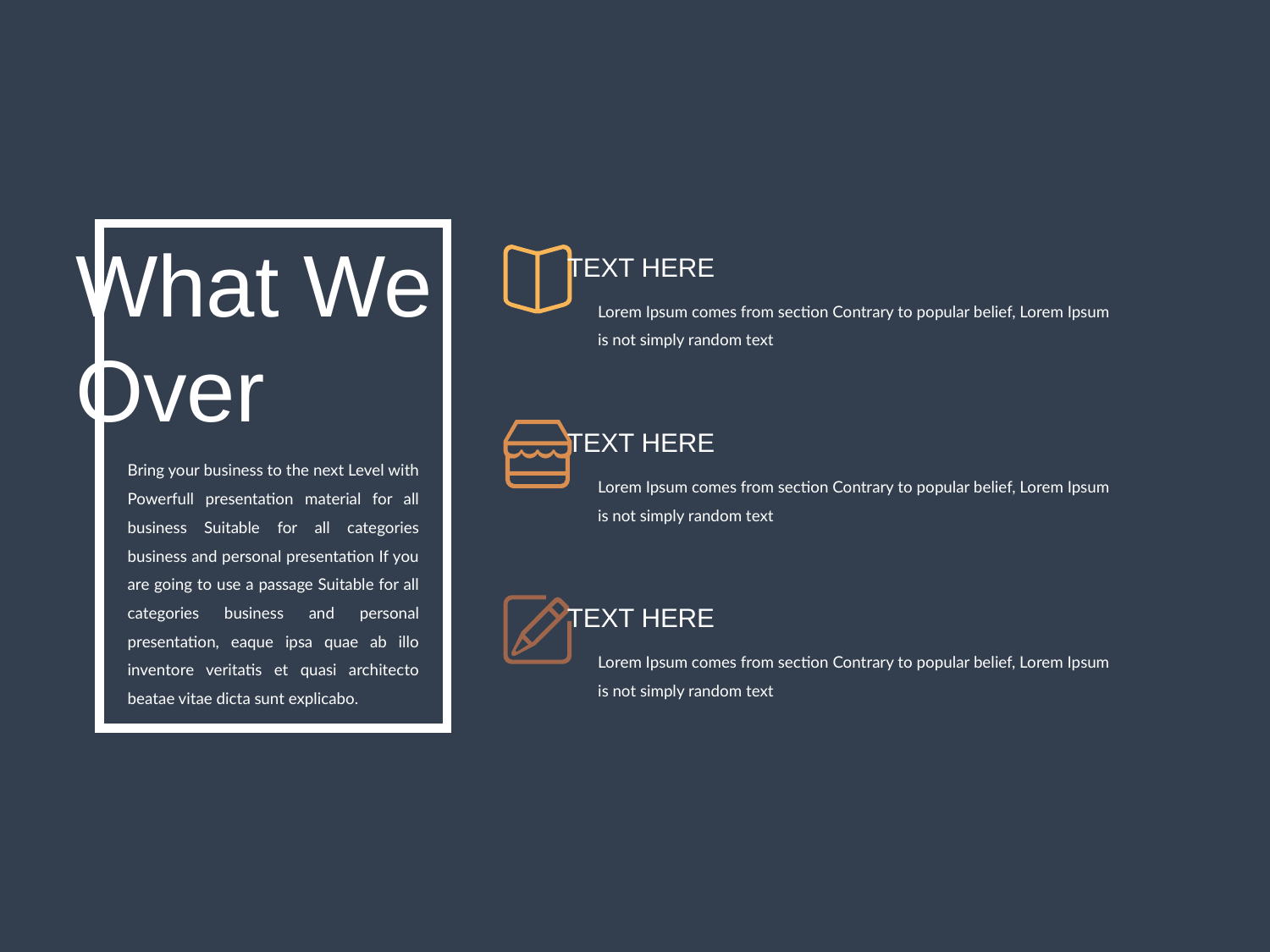

What We
Over
TEXT HERE

Lorem Ipsum comes from section Contrary to popular belief, Lorem Ipsum is not simply random text

TEXT HERE
Bring your business to the next Level with Powerfull presentation material for all business Suitable for all categories business and personal presentation If you are going to use a passage Suitable for all categories business and personal presentation, eaque ipsa quae ab illo inventore veritatis et quasi architecto beatae vitae dicta sunt explicabo.
Lorem Ipsum comes from section Contrary to popular belief, Lorem Ipsum is not simply random text

TEXT HERE
Lorem Ipsum comes from section Contrary to popular belief, Lorem Ipsum is not simply random text